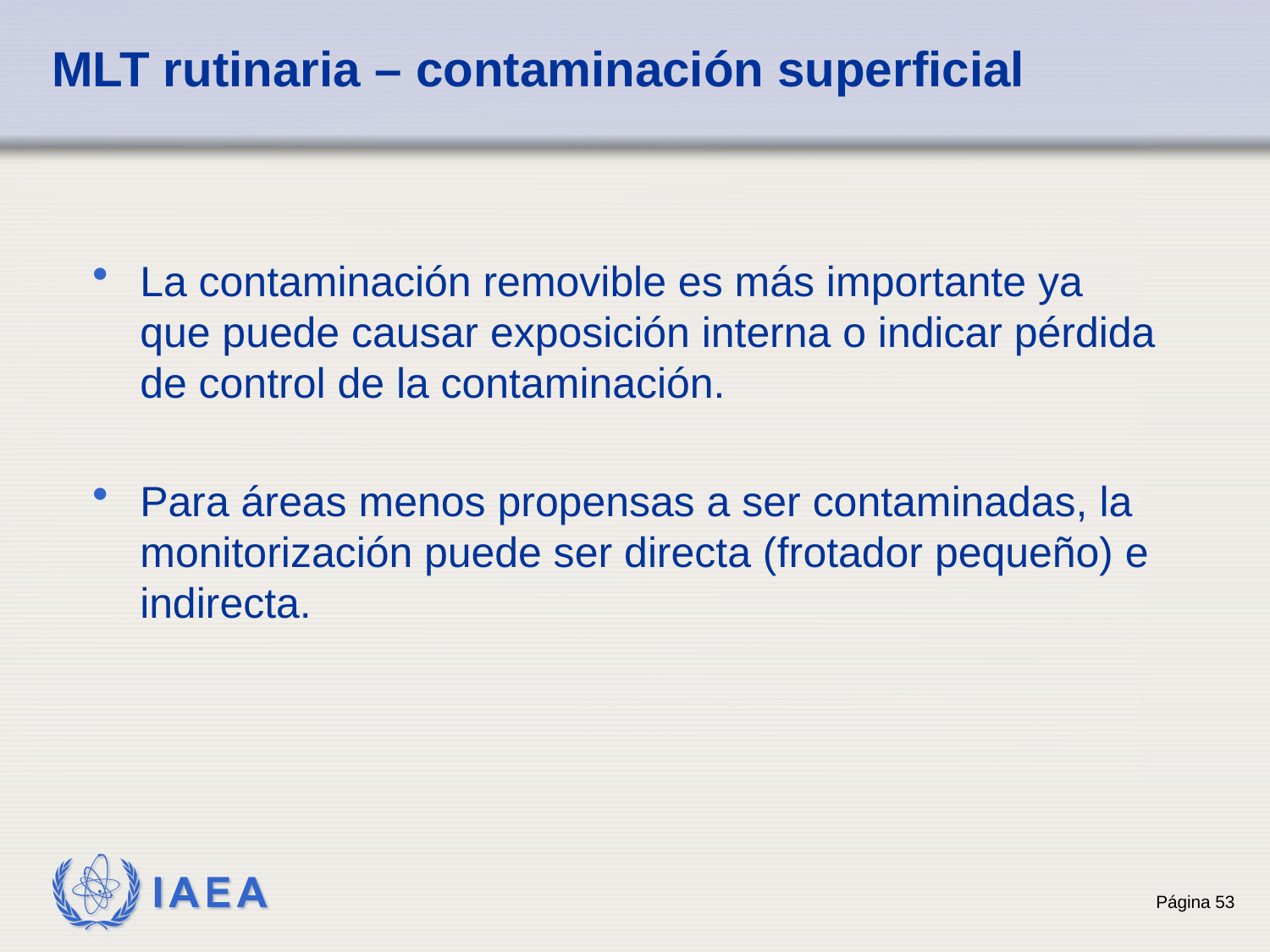

# MLT rutinaria – contaminación superficial
La contaminación removible es más importante ya que puede causar exposición interna o indicar pérdida de control de la contaminación.

Para áreas menos propensas a ser contaminadas, la   monitorización puede ser directa (frotador pequeño) e indirecta.

53